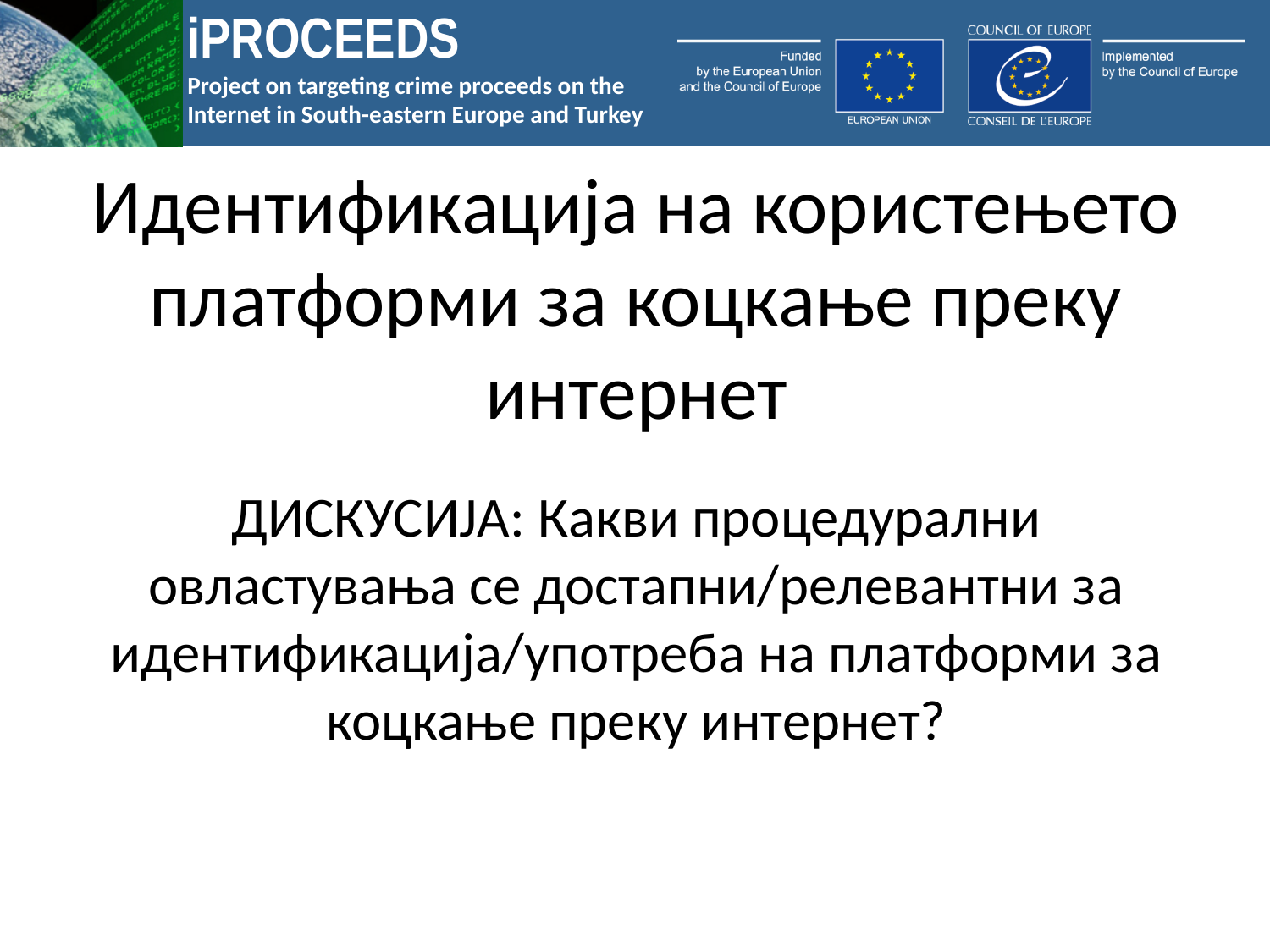

# Идентификација на користењето платформи за коцкање преку интернет

ДИСКУСИЈА: Какви процедурални овластувања се достапни/релевантни за идентификација/употреба на платформи за коцкање преку интернет?